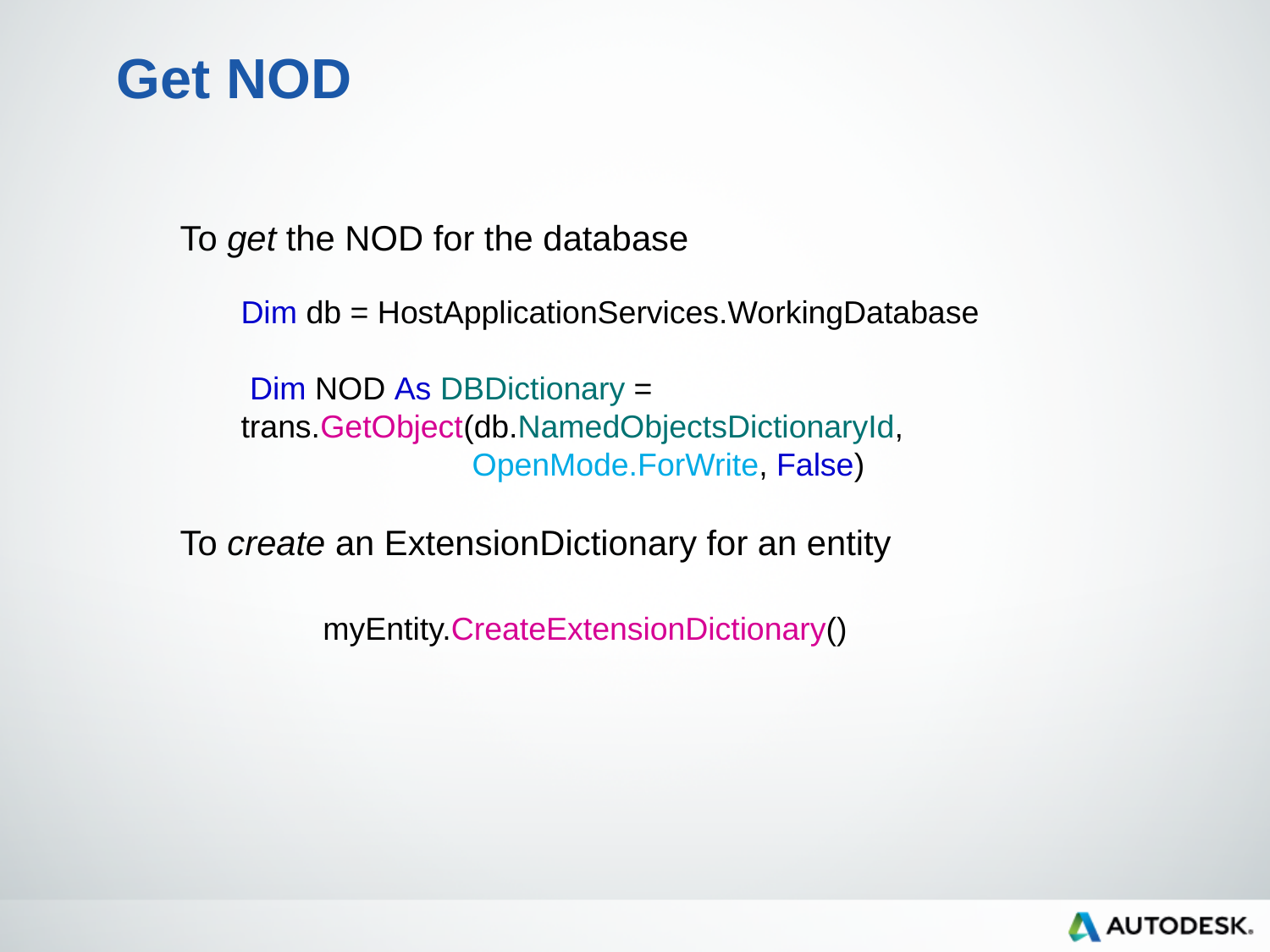

Get NOD
To get the NOD for the database

              Dim db = HostApplicationServices.WorkingDatabase

               Dim NOD As DBDictionary =
              trans.GetObject(db.NamedObjectsDictionaryId,
                                        OpenMode.ForWrite, False)

To create an ExtensionDictionary for an entity

	myEntity.CreateExtensionDictionary()